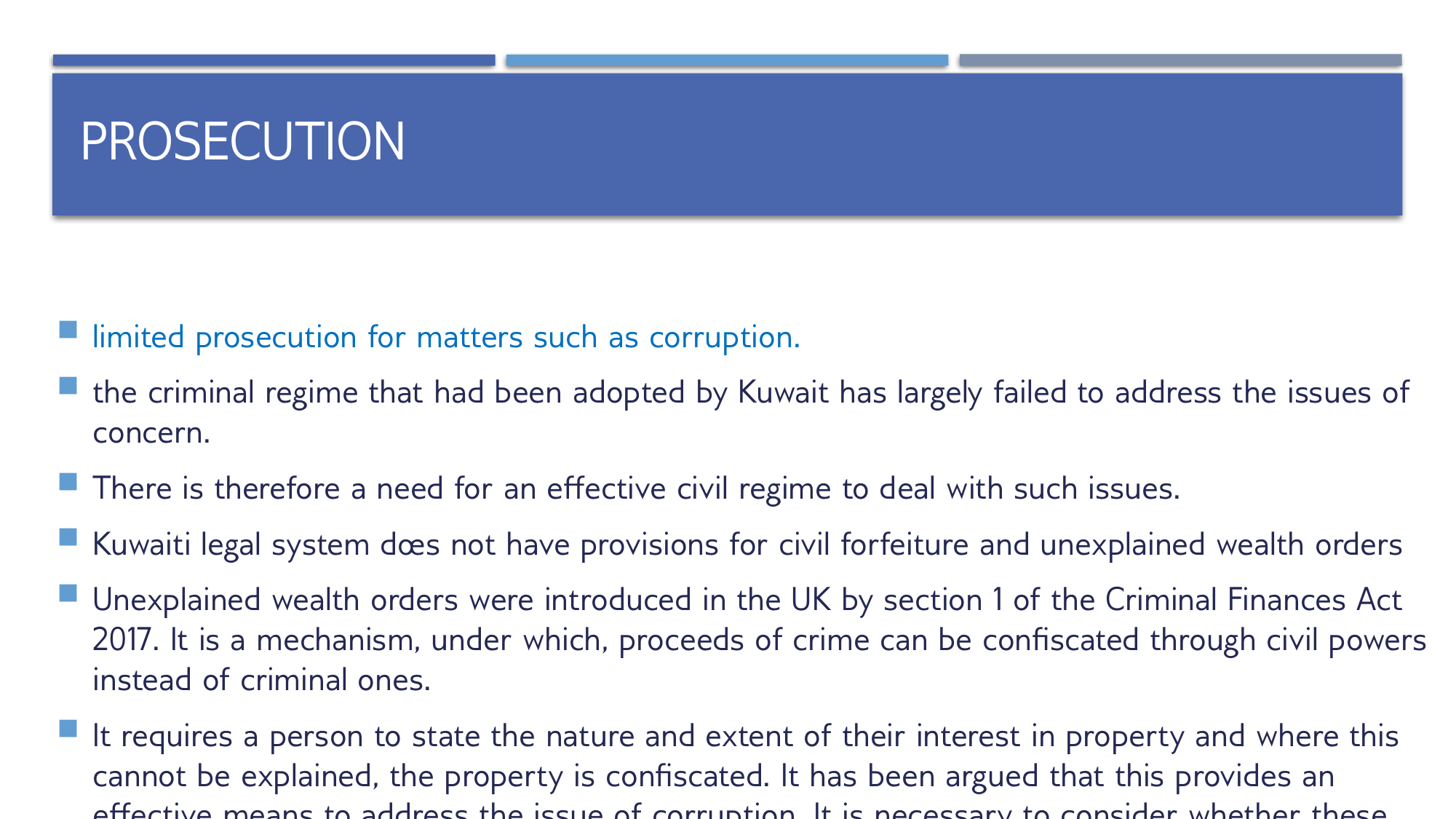

# PROSECUTION
limited prosecution for matters such as corruption.
the criminal regime that had been adopted by Kuwait has largely failed to address the issues of concern.
There is therefore a need for an effective civil regime to deal with such issues.
Kuwaiti legal system does not have provisions for civil forfeiture and unexplained wealth orders
Unexplained wealth orders were introduced in the UK by section 1 of the Criminal Finances Act 2017. It is a mechanism, under which, proceeds of crime can be confiscated through civil powers instead of criminal ones.
It requires a person to state the nature and extent of their interest in property and where this cannot be explained, the property is confiscated. It has been argued that this provides an effective means to address the issue of corruption. It is necessary to consider whether these two mechanisms provide for an effective addition to Kuwait’s arsenal to deal with corruption.